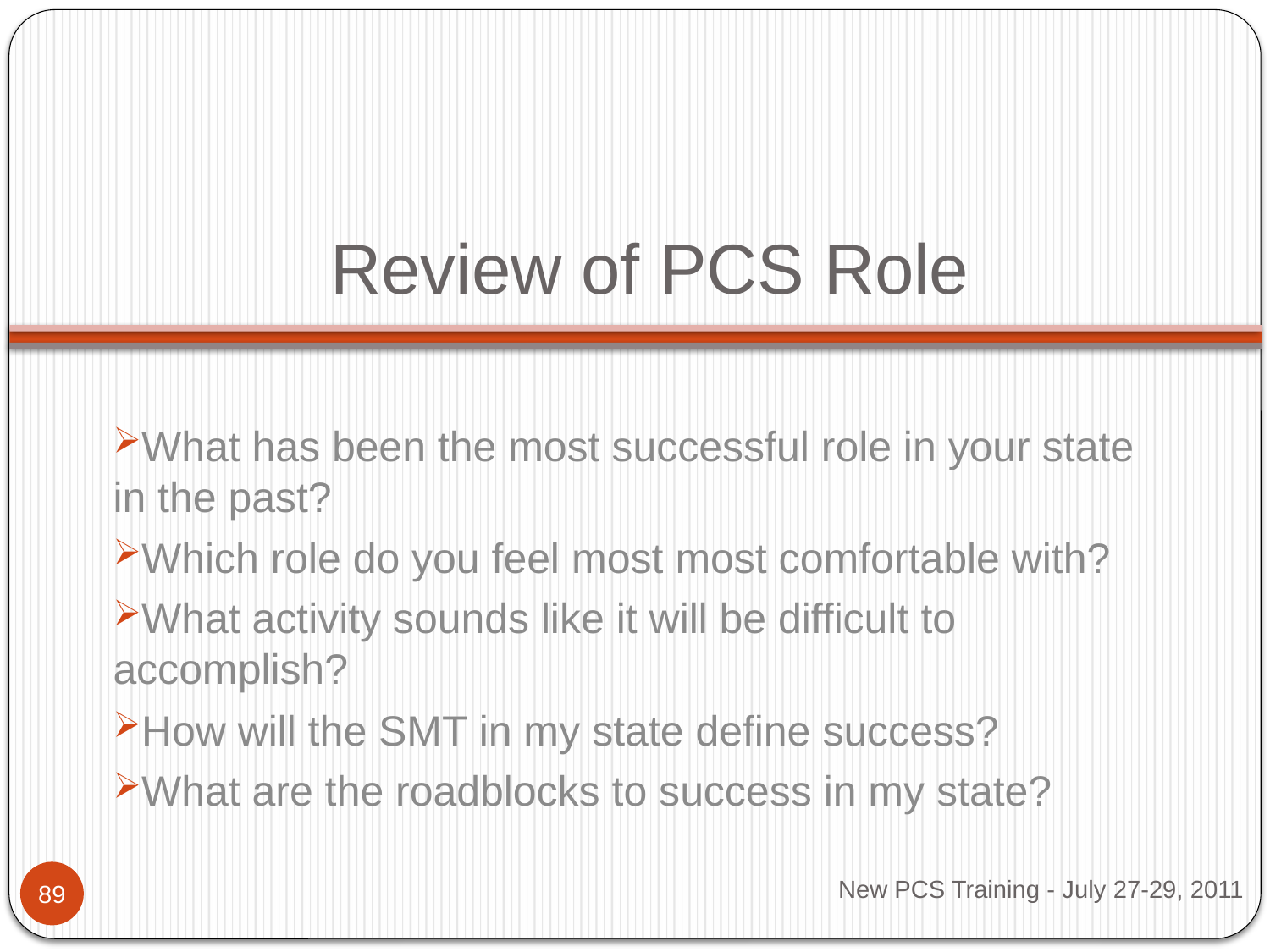

# Review of PCS Role
What has been the most successful role in your state in the past?
Which role do you feel most most comfortable with?
What activity sounds like it will be difficult to accomplish?
How will the SMT in my state define success?
What are the roadblocks to success in my state?
New PCS Training - July 27-29, 2011
89